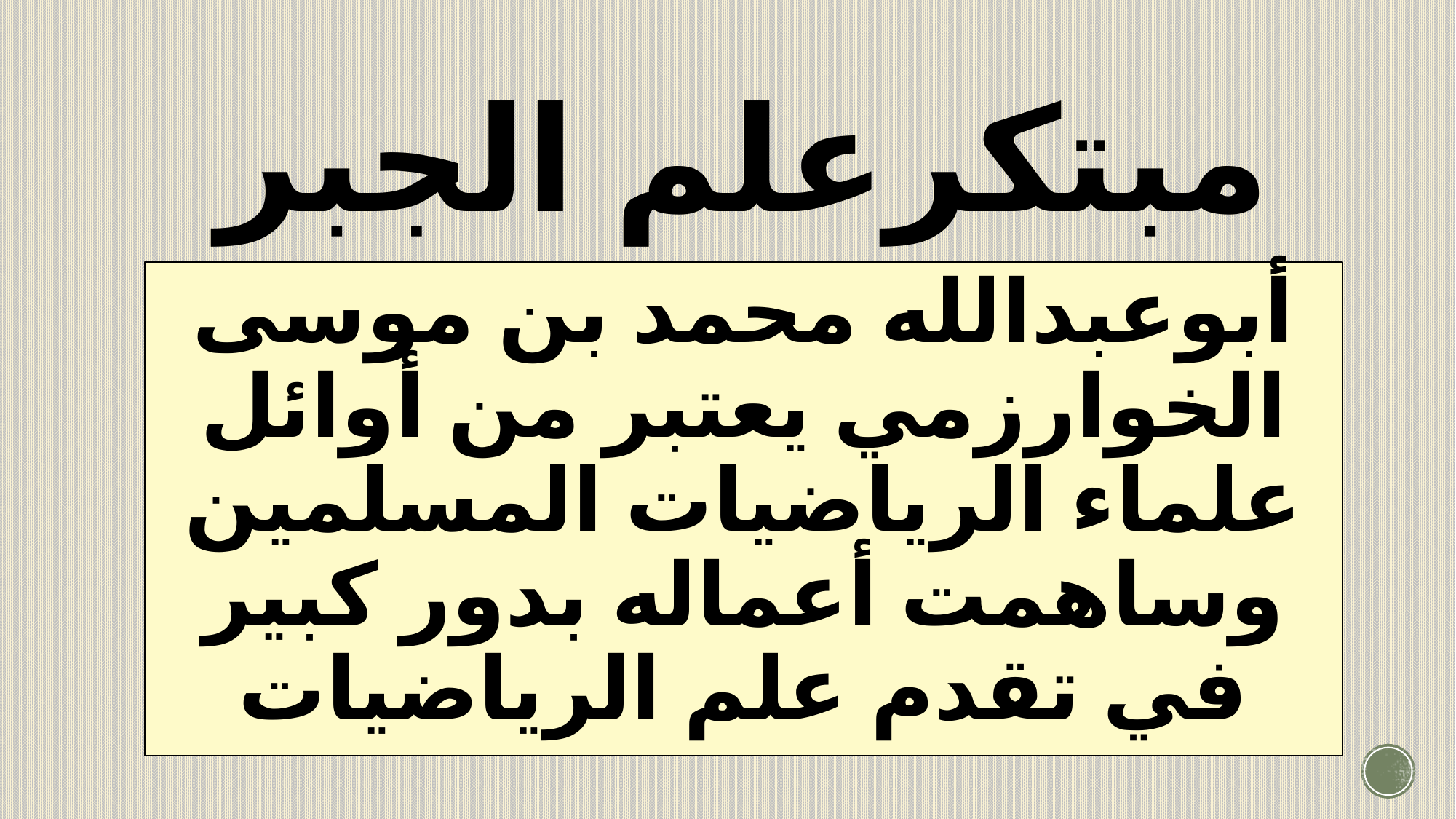

# مبتكرعلم الجبر
أبوعبدالله محمد بن موسى الخوارزمي يعتبر من أوائل علماء الرياضيات المسلمين وساهمت أعماله بدور كبير في تقدم علم الرياضيات